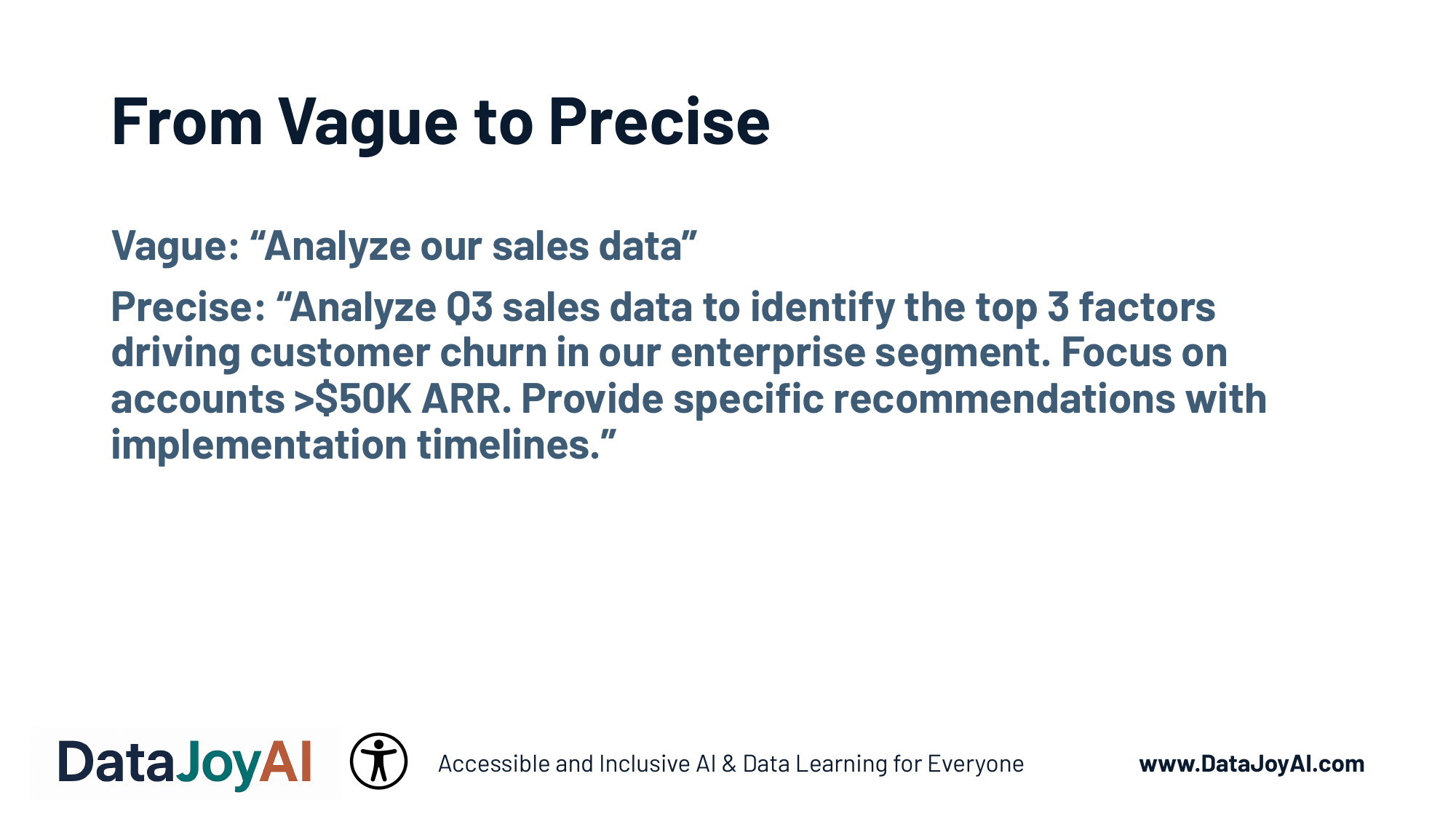

# From Vague to Precise
Vague: “Analyze our sales data”
Precise: “Analyze Q3 sales data to identify the top 3 factors driving customer churn in our enterprise segment. Focus on accounts >$50K ARR. Provide specific recommendations with implementation timelines.”